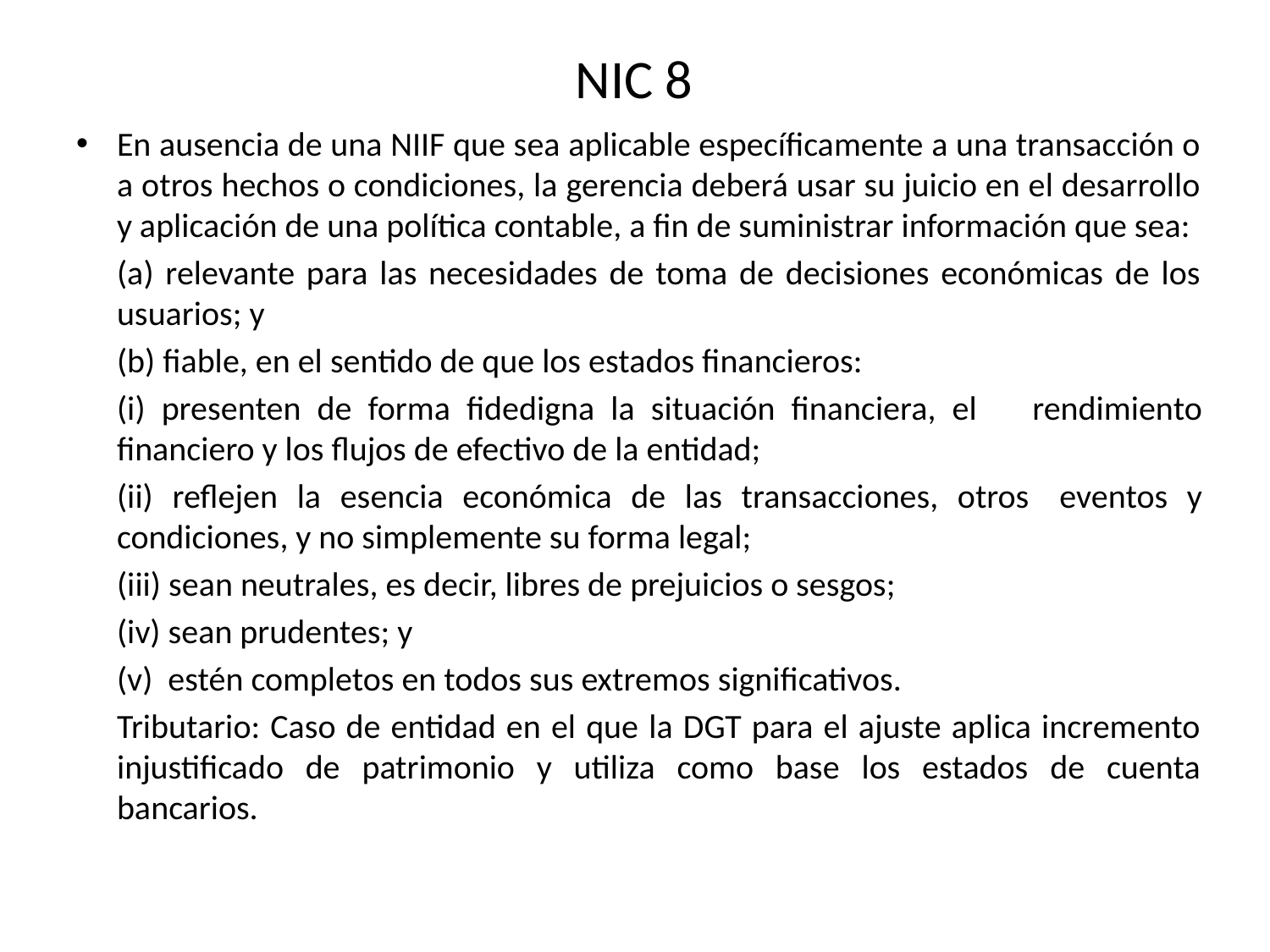

# NIC 8
En ausencia de una NIIF que sea aplicable específicamente a una transacción o a otros hechos o condiciones, la gerencia deberá usar su juicio en el desarrollo y aplicación de una política contable, a fin de suministrar información que sea:
	(a) relevante para las necesidades de toma de decisiones económicas de los usuarios; y
	(b) fiable, en el sentido de que los estados financieros:
	(i) presenten de forma fidedigna la situación financiera, el 	rendimiento financiero y los flujos de efectivo de la entidad;
	(ii) reflejen la esencia económica de las transacciones, otros 	eventos y condiciones, y no simplemente su forma legal;
	(iii) sean neutrales, es decir, libres de prejuicios o sesgos;
	(iv) sean prudentes; y
	(v)  estén completos en todos sus extremos significativos.
	Tributario: Caso de entidad en el que la DGT para el ajuste aplica incremento injustificado de patrimonio y utiliza como base los estados de cuenta bancarios.